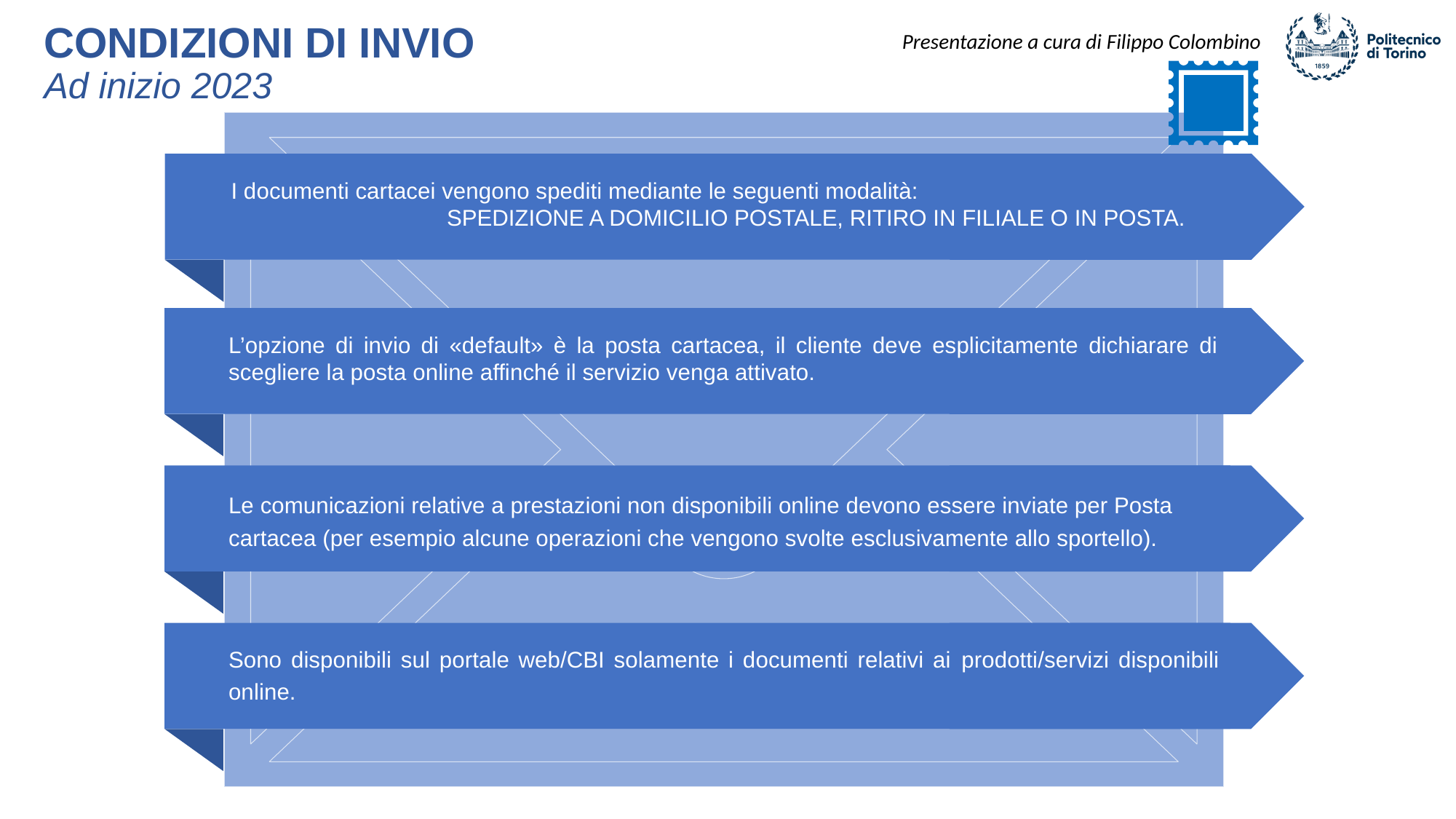

CONDIZIONI DI INVIO
Ad inizio 2023

I documenti cartacei vengono spediti mediante le seguenti modalità:                                                                                  SPEDIZIONE A DOMICILIO POSTALE, RITIRO IN FILIALE O IN POSTA.

L’opzione di invio di «default» è la posta cartacea, il cliente deve esplicitamente dichiarare di scegliere la posta online affinché il servizio venga attivato.

Le comunicazioni relative a prestazioni non disponibili online devono essere inviate per Posta cartacea (per esempio alcune operazioni che vengono svolte esclusivamente allo sportello).

Sono disponibili sul portale web/CBI solamente i documenti relativi ai prodotti/servizi disponibili online.